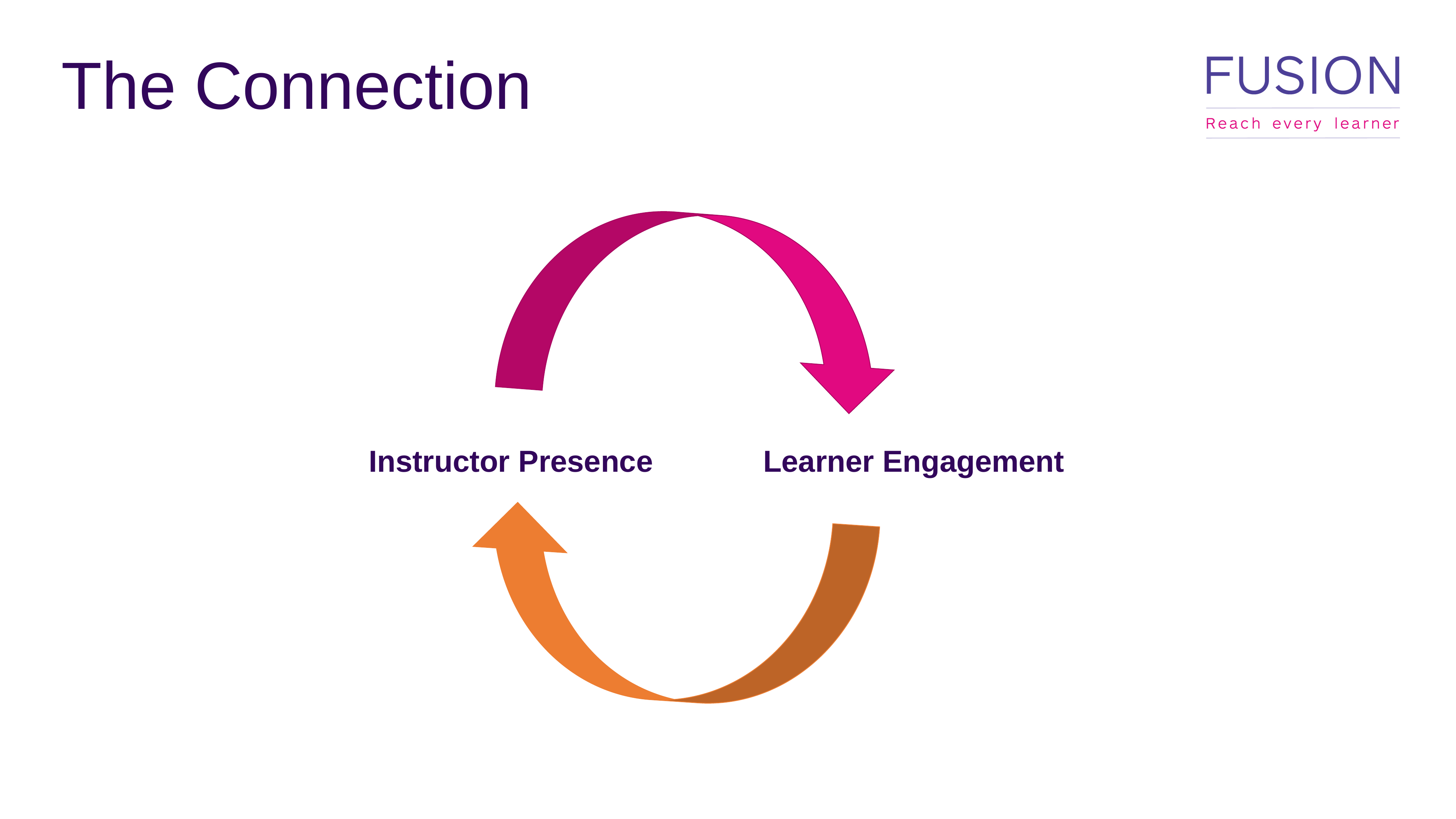

# The Connection

Instructor Presence
Learner Engagement